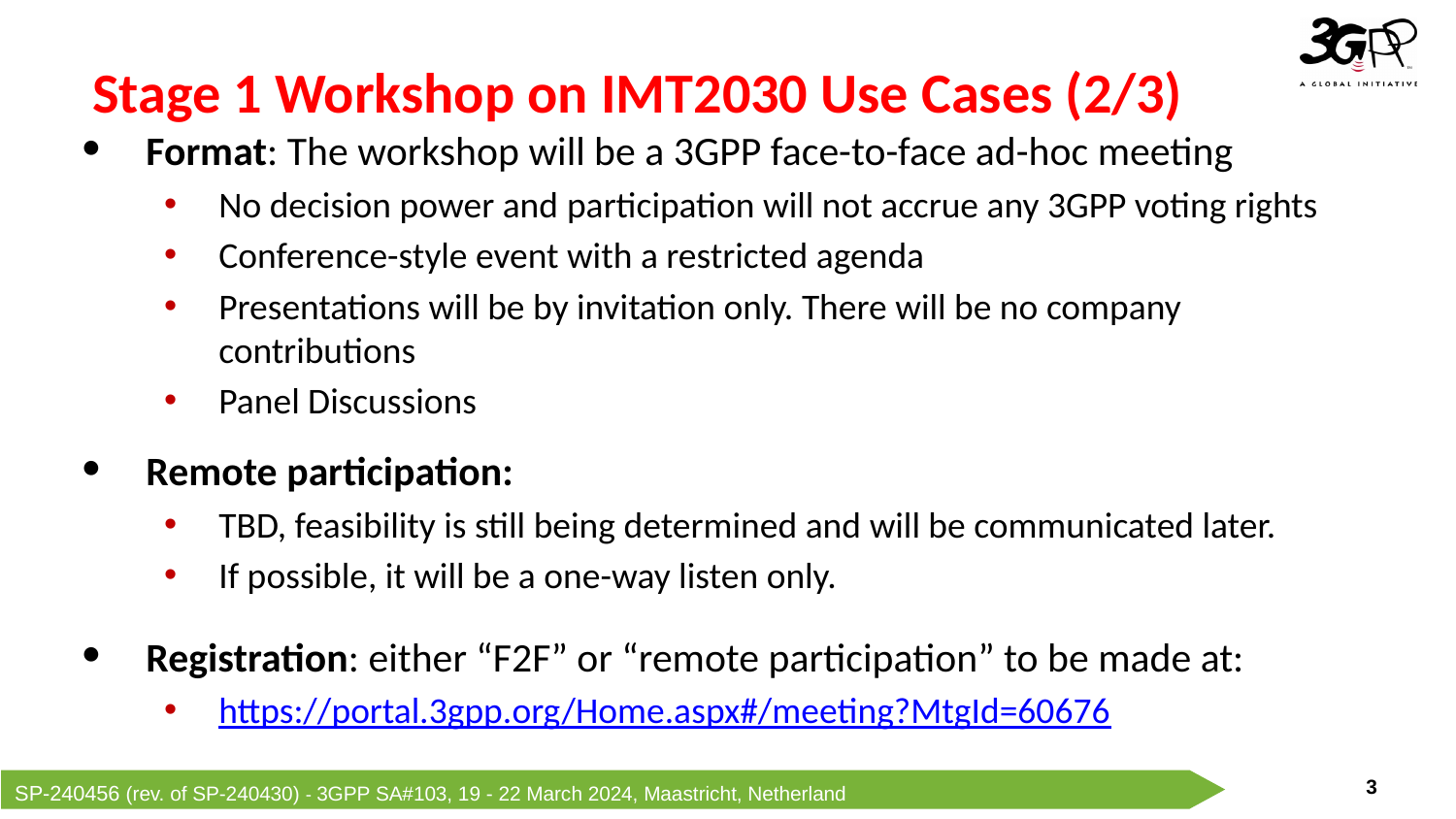

# Stage 1 Workshop on IMT2030 Use Cases (2/3)
Format: The workshop will be a 3GPP face-to-face ad-hoc meeting
No decision power and participation will not accrue any 3GPP voting rights
Conference-style event with a restricted agenda
Presentations will be by invitation only. There will be no company contributions
Panel Discussions
Remote participation:
TBD, feasibility is still being determined and will be communicated later.
If possible, it will be a one-way listen only.
Registration: either “F2F” or “remote participation” to be made at:
https://portal.3gpp.org/Home.aspx#/meeting?MtgId=60676

SP-240456 (rev. of SP-240430) - 3GPP SA#103, 19 - 22 March 2024, Maastricht, Netherland